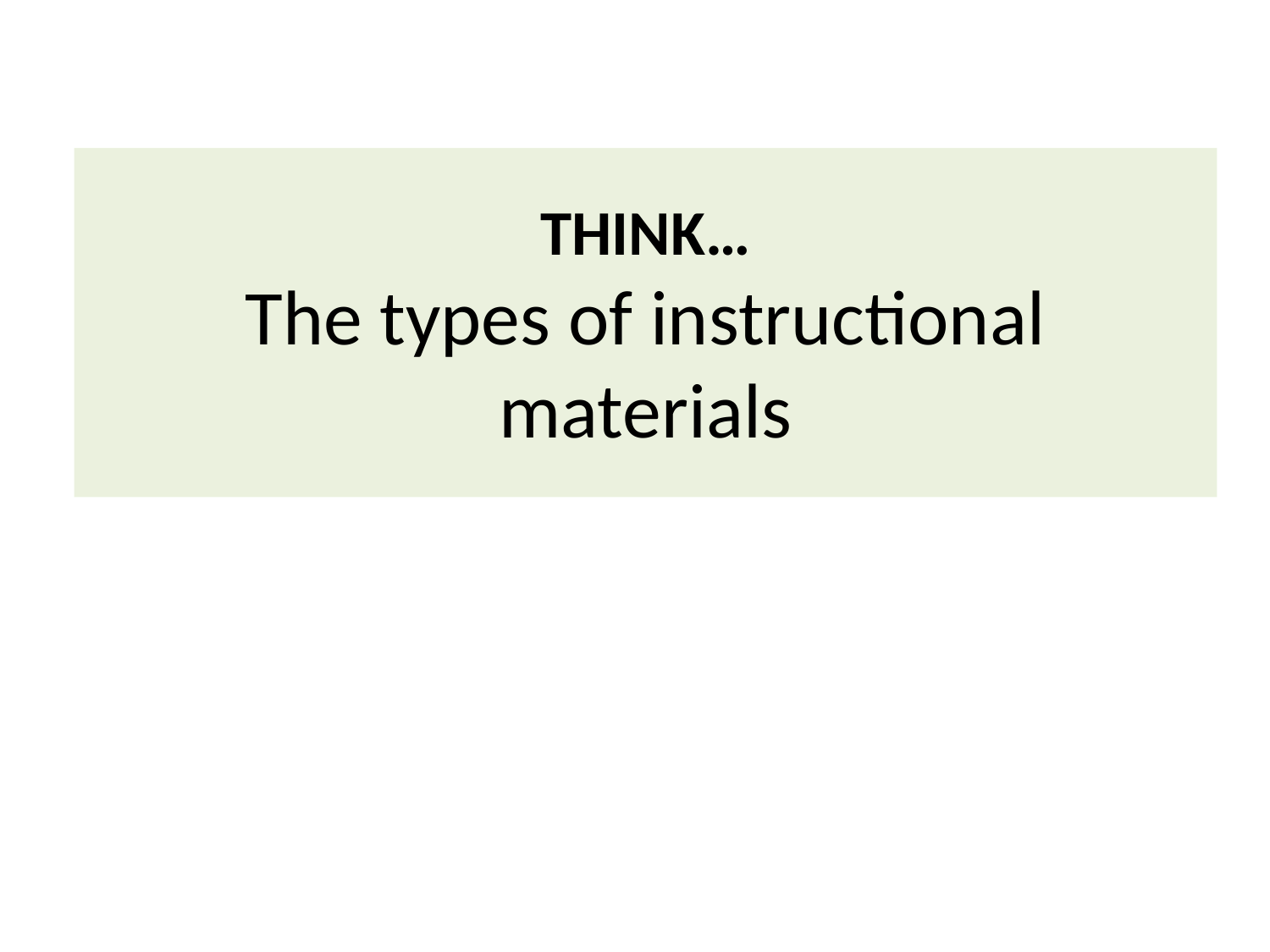

# THINK… The types of instructional materials